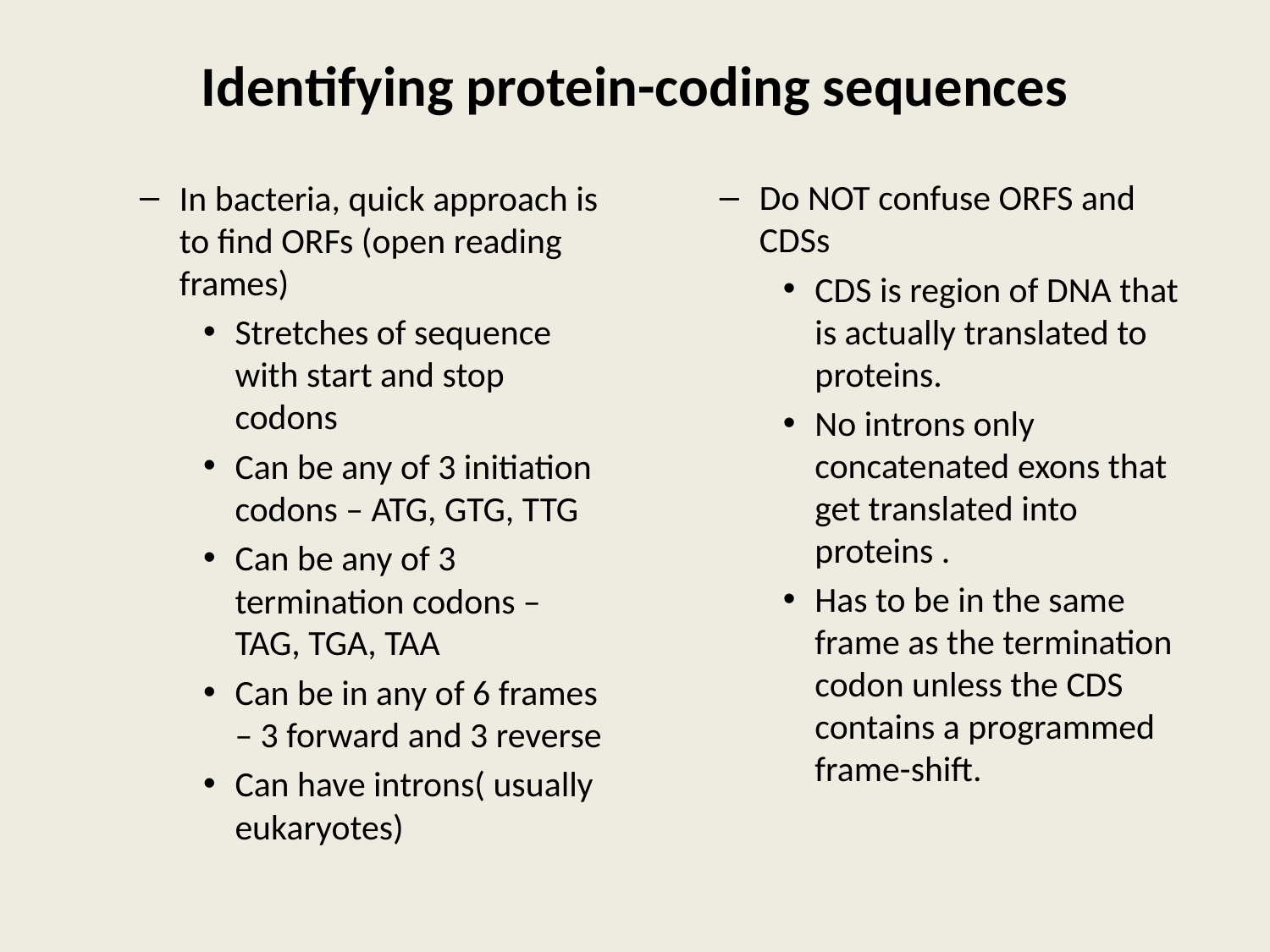

# Identifying protein-coding sequences
Do NOT confuse ORFS and CDSs
CDS is region of DNA that is actually translated to proteins.
No introns only concatenated exons that get translated into proteins .
Has to be in the same frame as the termination codon unless the CDS contains a programmed frame-shift.

In bacteria, quick approach is to find ORFs (open reading frames)
Stretches of sequence with start and stop codons
Can be any of 3 initiation codons – ATG, GTG, TTG
Can be any of 3 termination codons – TAG, TGA, TAA
Can be in any of 6 frames – 3 forward and 3 reverse
Can have introns( usually eukaryotes)